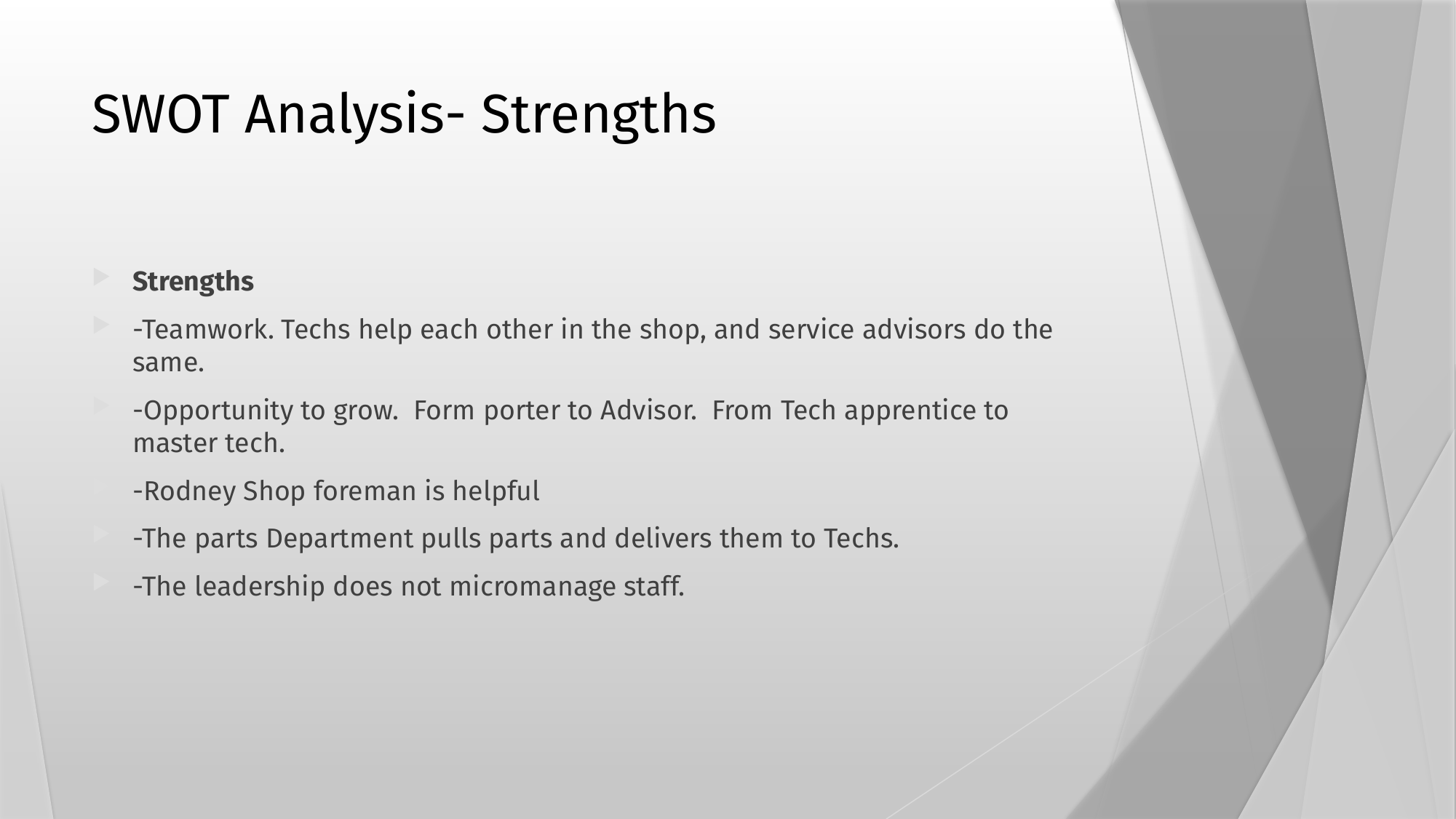

# SWOT Analysis- Strengths
Strengths
-Teamwork. Techs help each other in the shop, and service advisors do the same.
-Opportunity to grow.  Form porter to Advisor.  From Tech apprentice to master tech.
-Rodney Shop foreman is helpful
-The parts Department pulls parts and delivers them to Techs.
-The leadership does not micromanage staff.